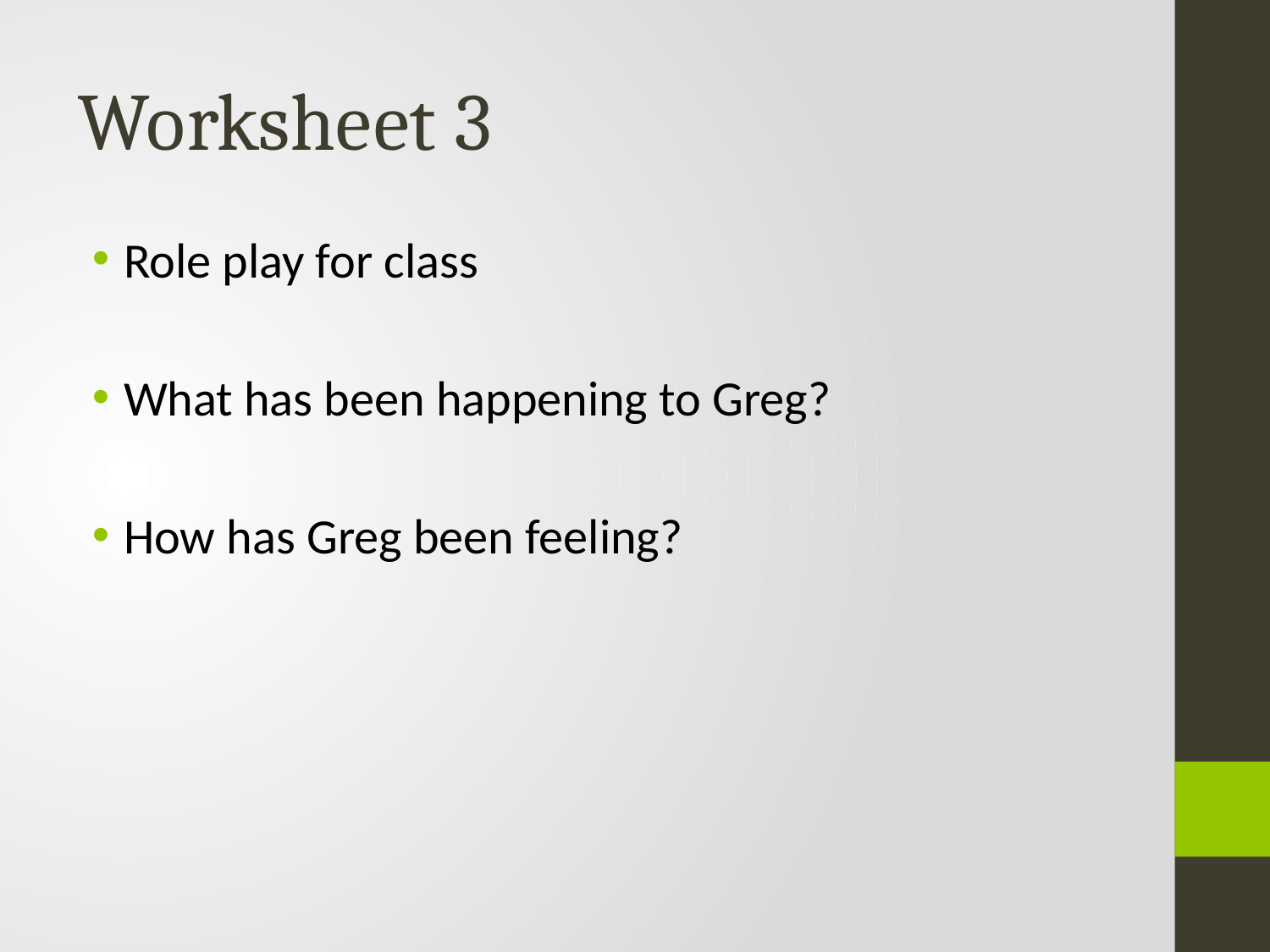

# Worksheet 3
Role play for class

What has been happening to Greg?

How has Greg been feeling?